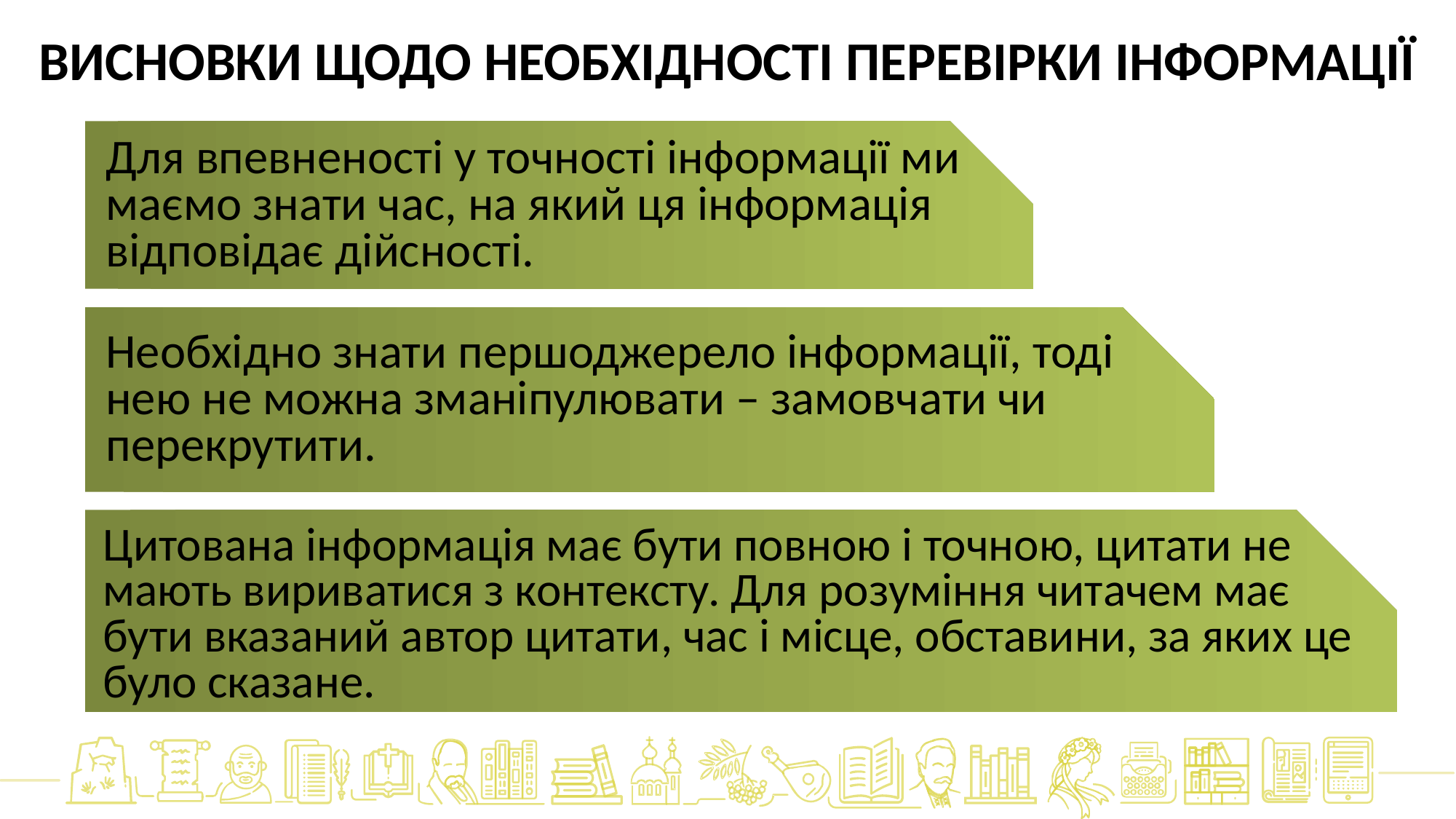

ВИСНОВКИ ЩОДО НЕОБХІДНОСТІ ПЕРЕВІРКИ ІНФОРМАЦІЇ

Для впевненості у точності інформації ми маємо знати час, на який ця інформація відповідає дійсності.

Необхідно знати першоджерело інформації, тоді нею не можна зманіпулювати – замовчати чи перекрутити.

Цитована інформація має бути повною і точною, цитати не мають вириватися з контексту. Для розуміння читачем має бути вказаний автор цитати, час і місце, обставини, за яких це було сказане.